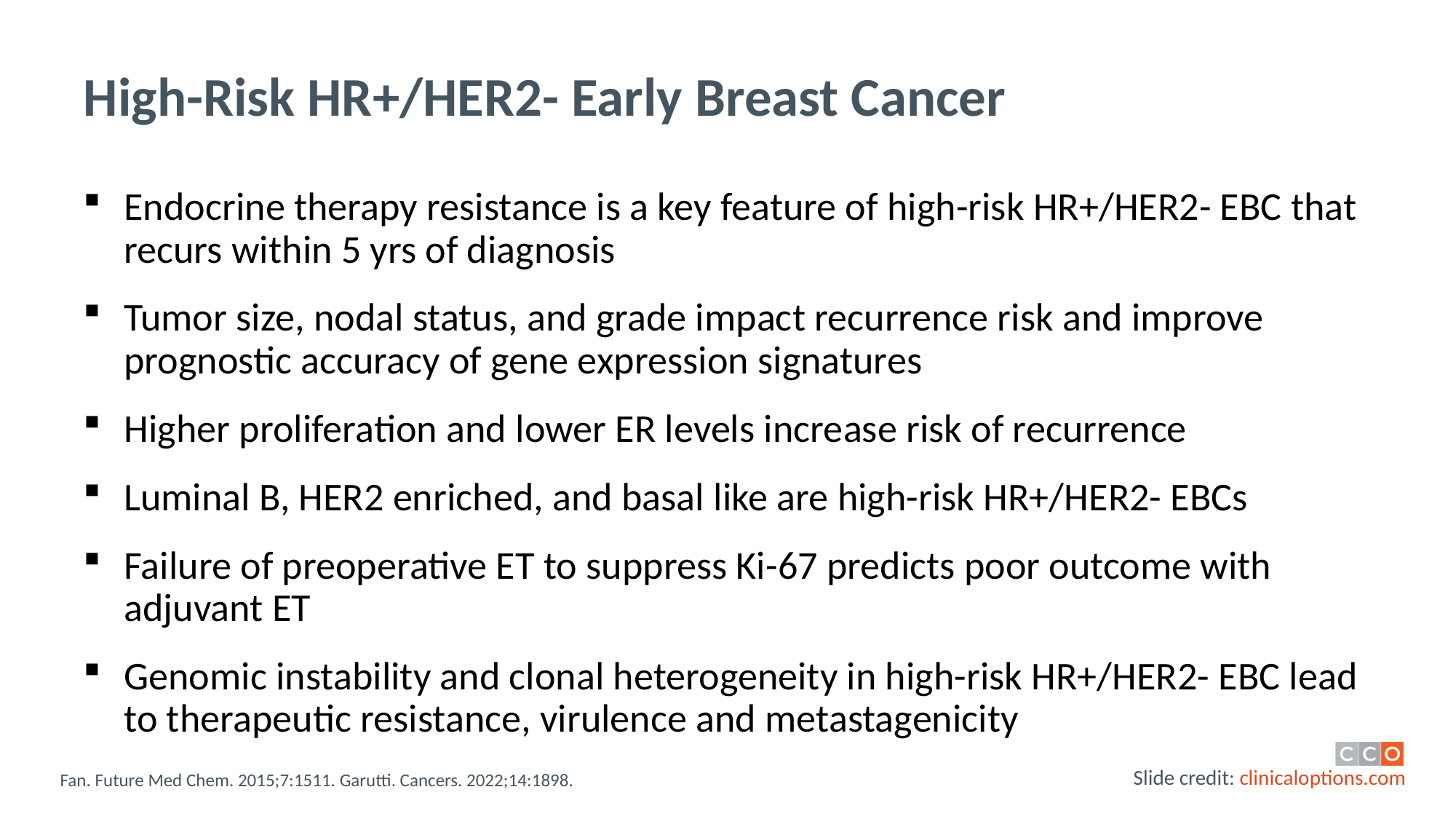

# High-Risk HR+/HER2- Early Breast Cancer
Endocrine therapy resistance is a key feature of high-risk HR+/HER2- EBC that recurs within 5 yrs of diagnosis
Tumor size, nodal status, and grade impact recurrence risk and improve prognostic accuracy of gene expression signatures
Higher proliferation and lower ER levels increase risk of recurrence
Luminal B, HER2 enriched, and basal like are high-risk HR+/HER2- EBCs
Failure of preoperative ET to suppress Ki-67 predicts poor outcome with adjuvant ET
Genomic instability and clonal heterogeneity in high-risk HR+/HER2- EBC lead to therapeutic resistance, virulence and metastagenicity
Fan. Future Med Chem. 2015;7:1511. Garutti. Cancers. 2022;14:1898.